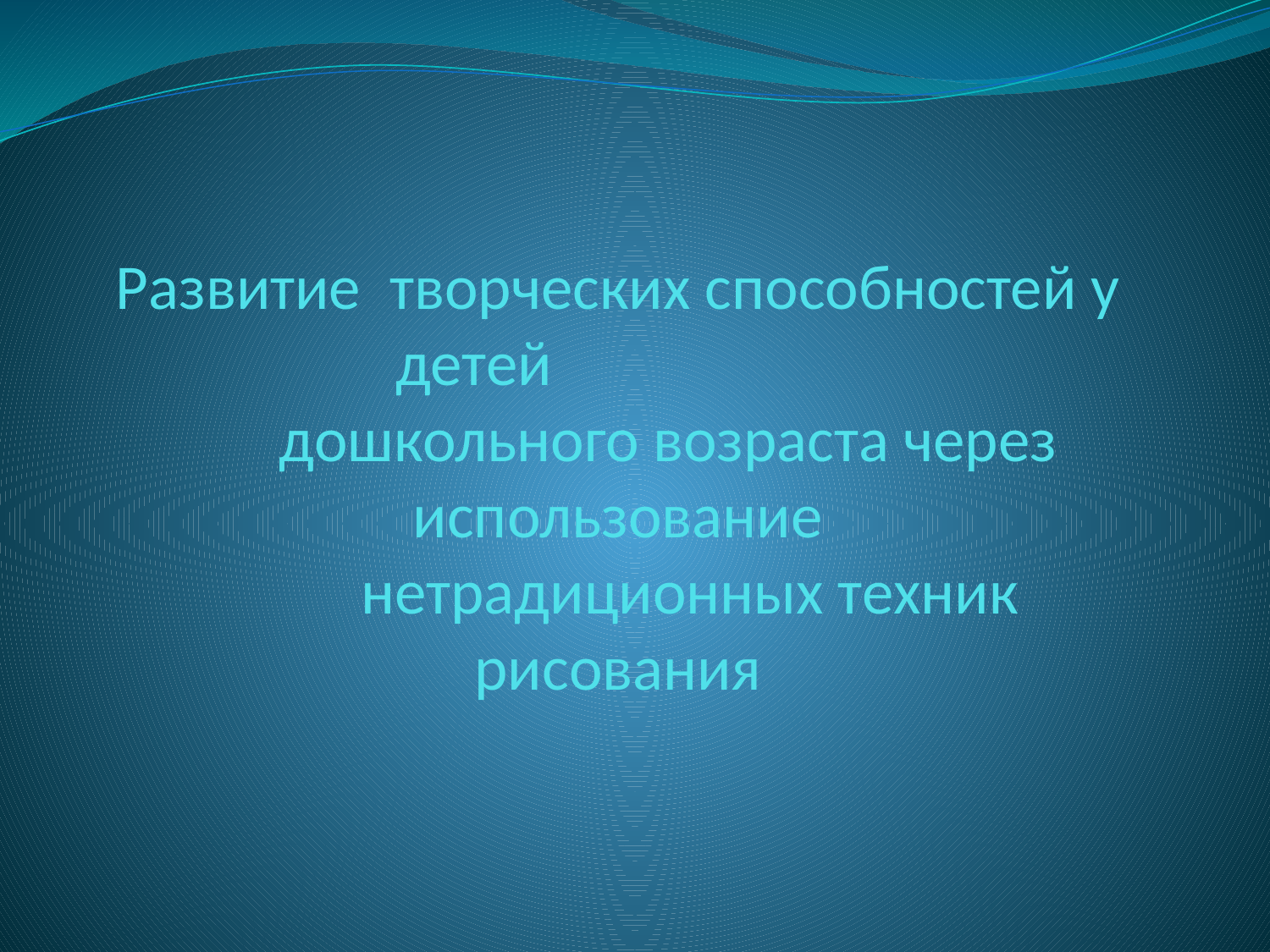

# Развитие  творческих способностей у детей                            дошкольного возраста через использование           нетрадиционных техник рисования